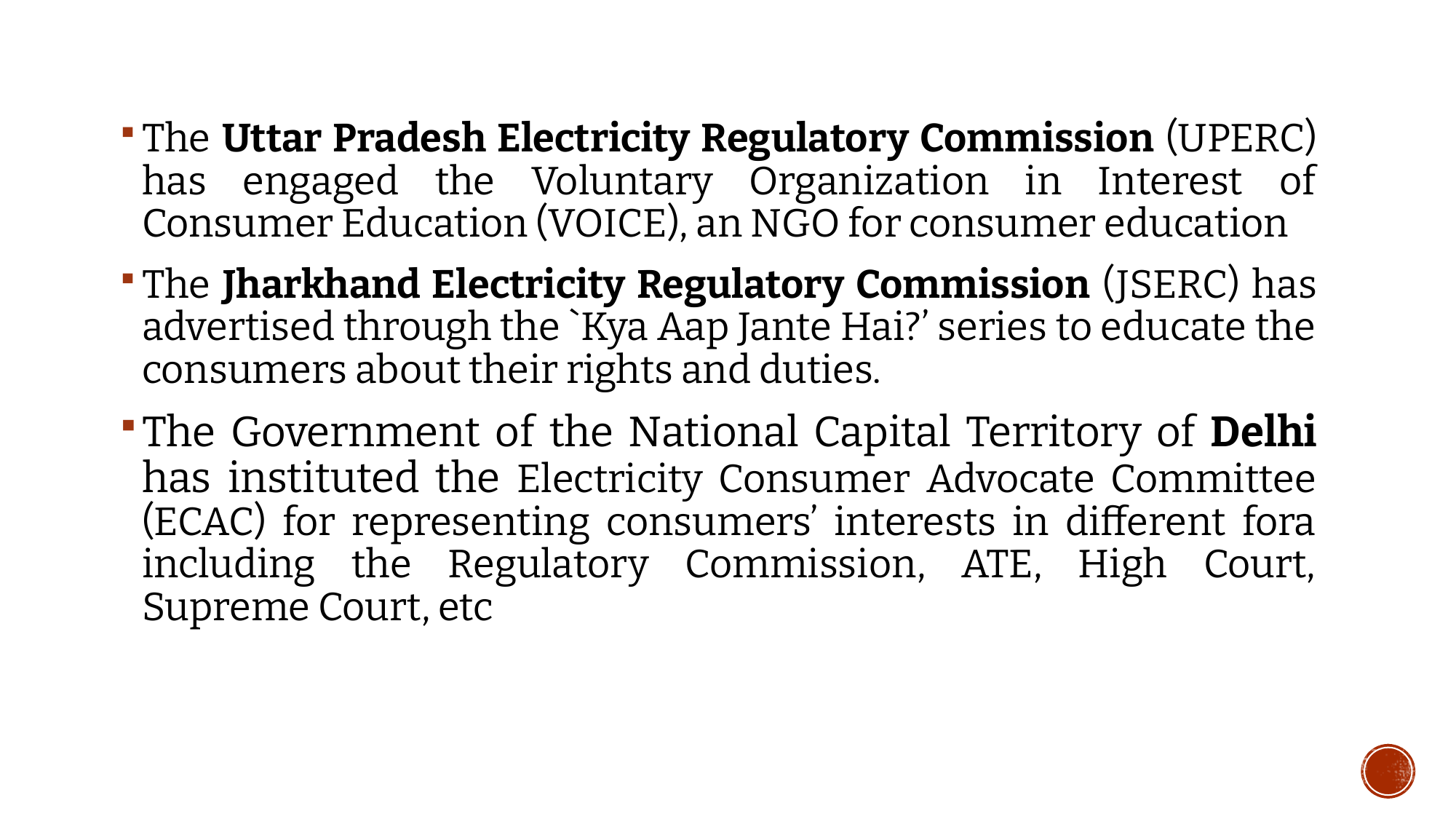

The Uttar Pradesh Electricity Regulatory Commission (UPERC) has engaged the Voluntary Organization in Interest of Consumer Education (VOICE), an NGO for consumer education
The Jharkhand Electricity Regulatory Commission (JSERC) has advertised through the `Kya Aap Jante Hai?’ series to educate the consumers about their rights and duties.
The Government of the National Capital Territory of Delhi has instituted the Electricity Consumer Advocate Committee (ECAC) for representing consumers’ interests in different fora including the Regulatory Commission, ATE, High Court, Supreme Court, etc